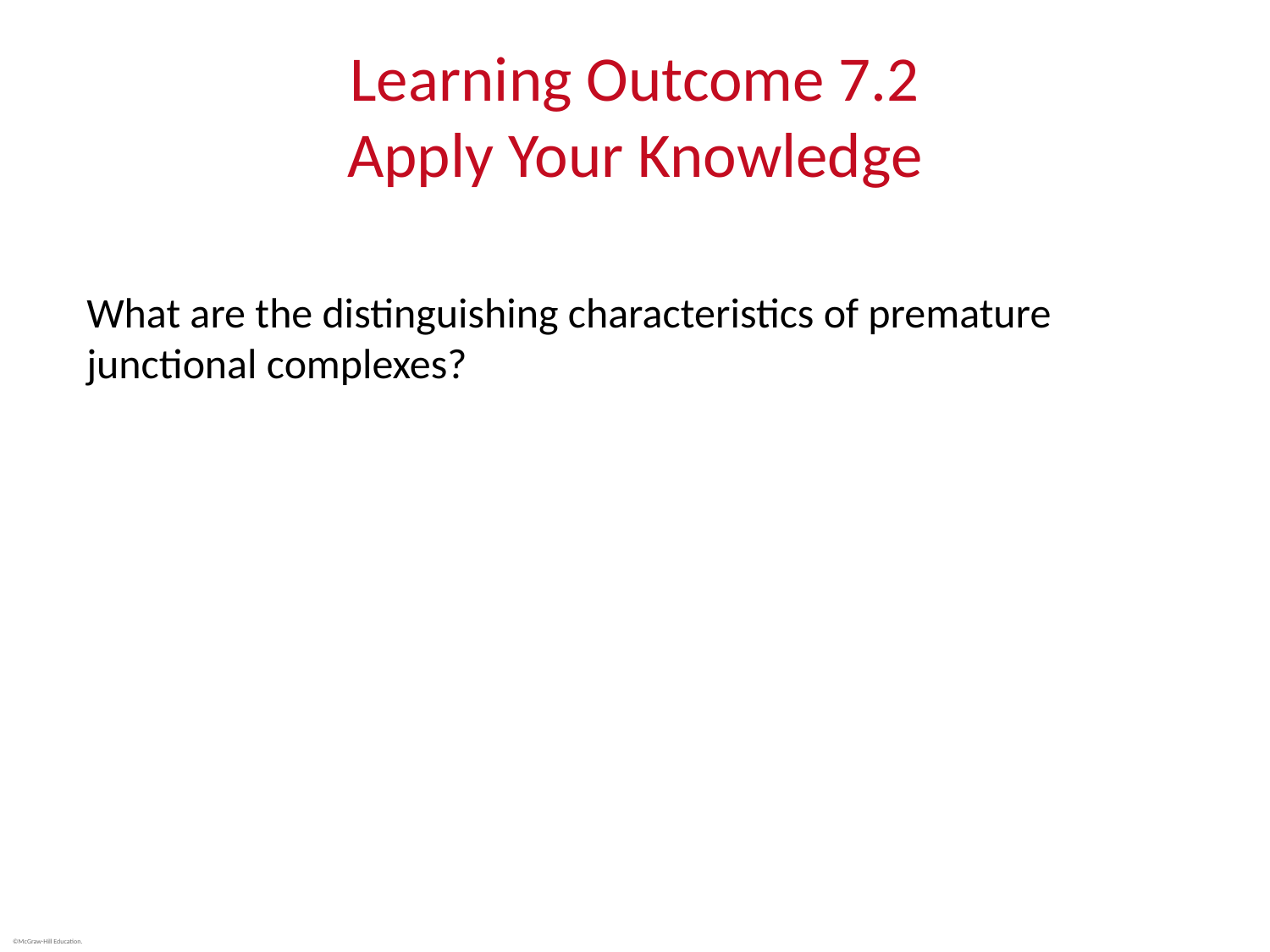

# Learning Outcome 7.2 Apply Your Knowledge
What are the distinguishing characteristics of premature junctional complexes?